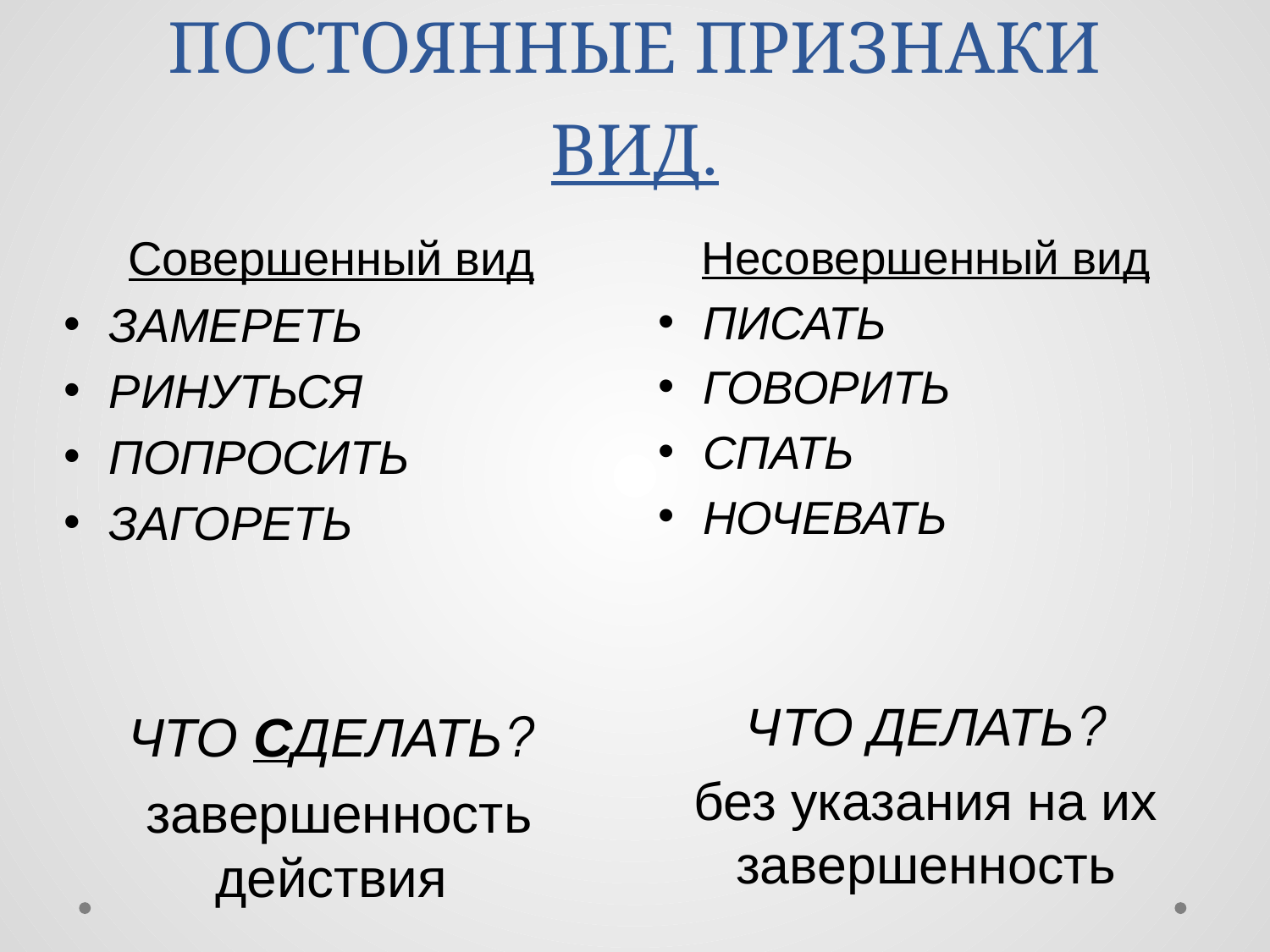

# ПОСТОЯННЫЕ ПРИЗНАКИ ВИД.
Совершенный вид
ЗАМЕРЕТЬ
РИНУТЬСЯ
ПОПРОСИТЬ
ЗАГОРЕТЬ

ЧТО СДЕЛАТЬ?
 завершенность действия

Несовершенный вид
ПИСАТЬ
ГОВОРИТЬ
СПАТЬ
НОЧЕВАТЬ

ЧТО ДЕЛАТЬ?
без указания на их завершенность